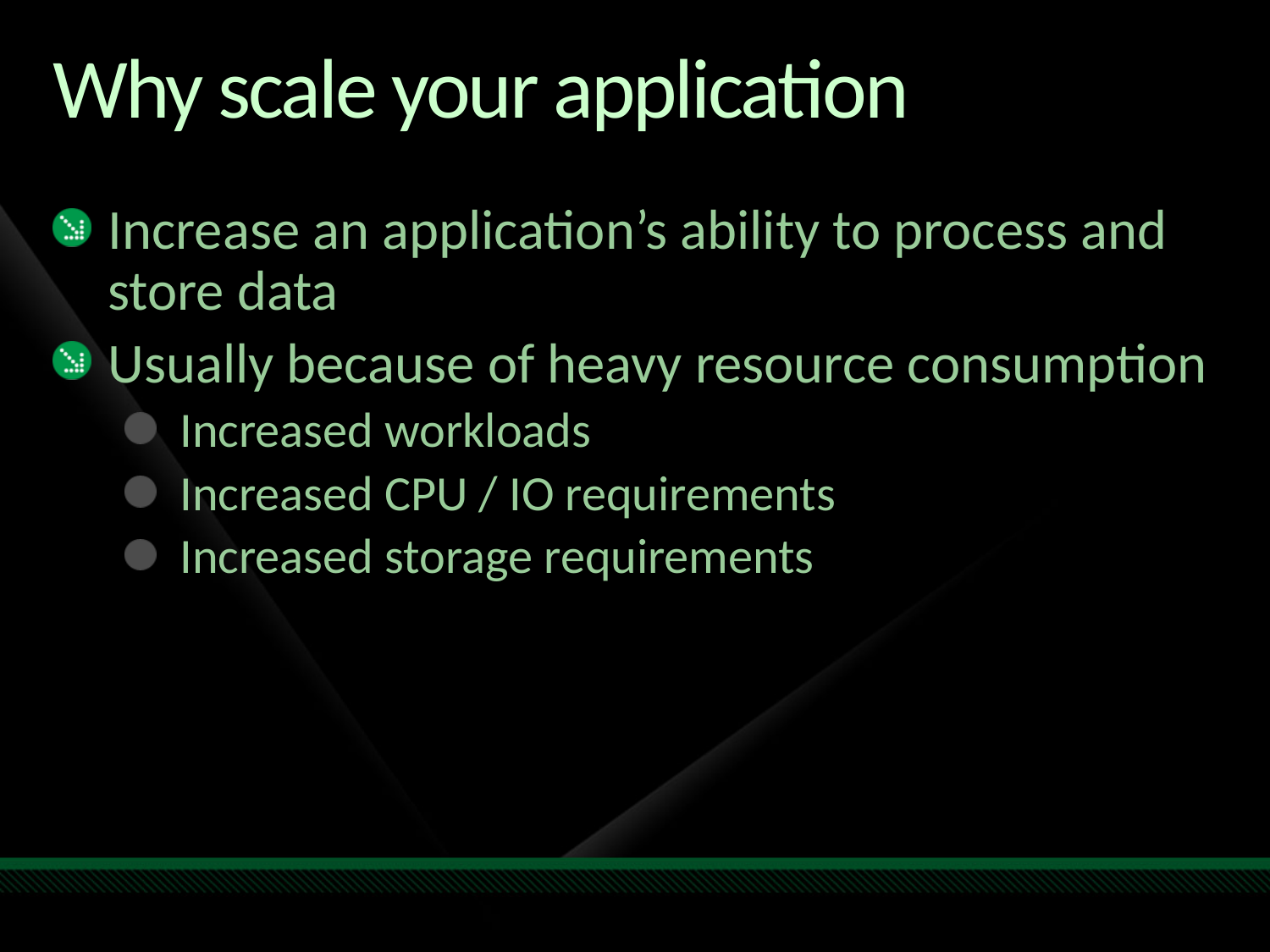

# Why scale your application
Increase an application’s ability to process and store data
Usually because of heavy resource consumption
Increased workloads
Increased CPU / IO requirements
Increased storage requirements